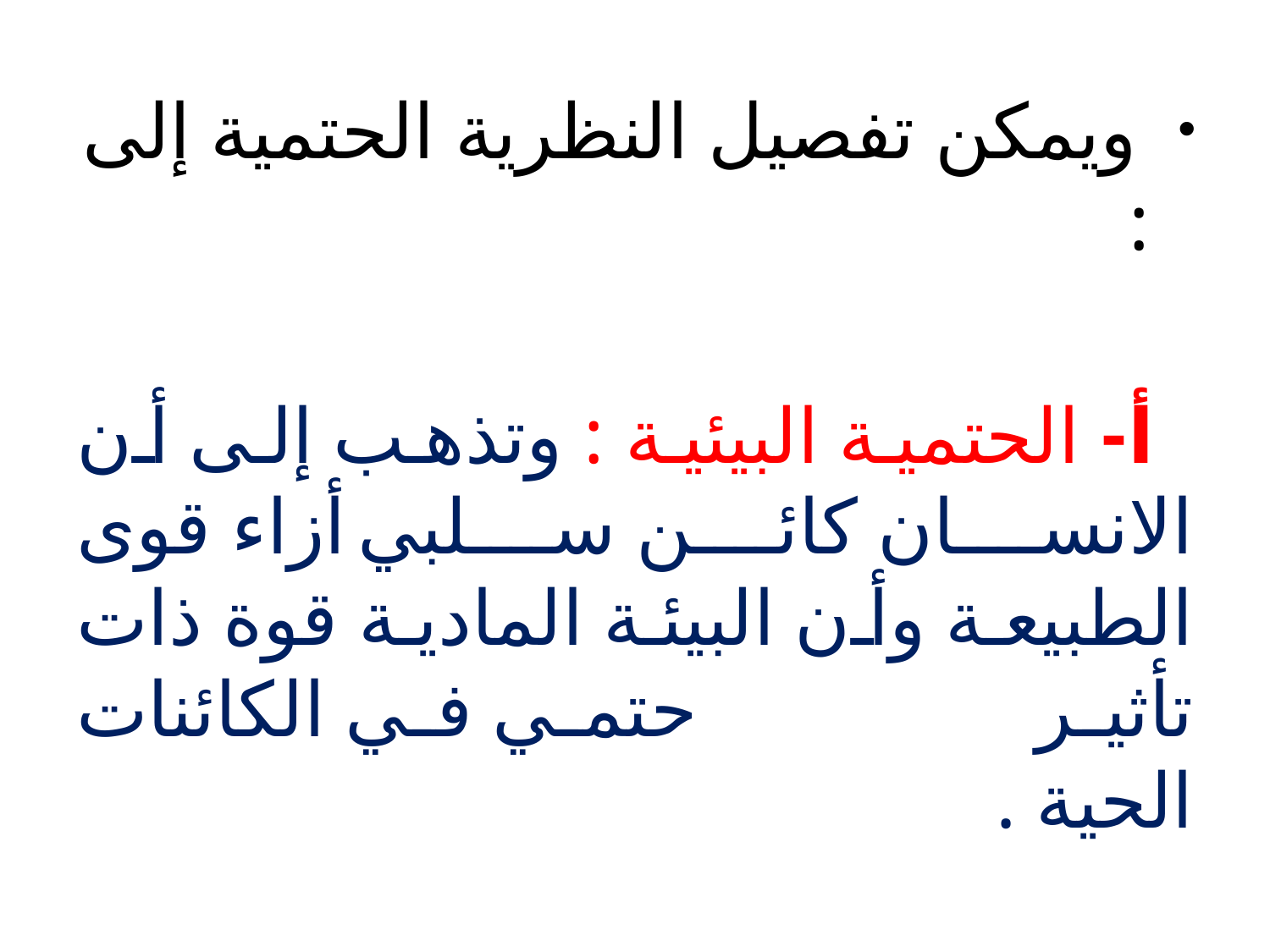

ويمكن تفصيل النظرية الحتمية إلى :

  أ- الحتمية البيئية : وتذهب إلى أن الانسان كائن سلبي أزاء قوى الطبيعة وأن البيئة المادية قوة ذات تأثير                 حتمي في الكائنات الحية .